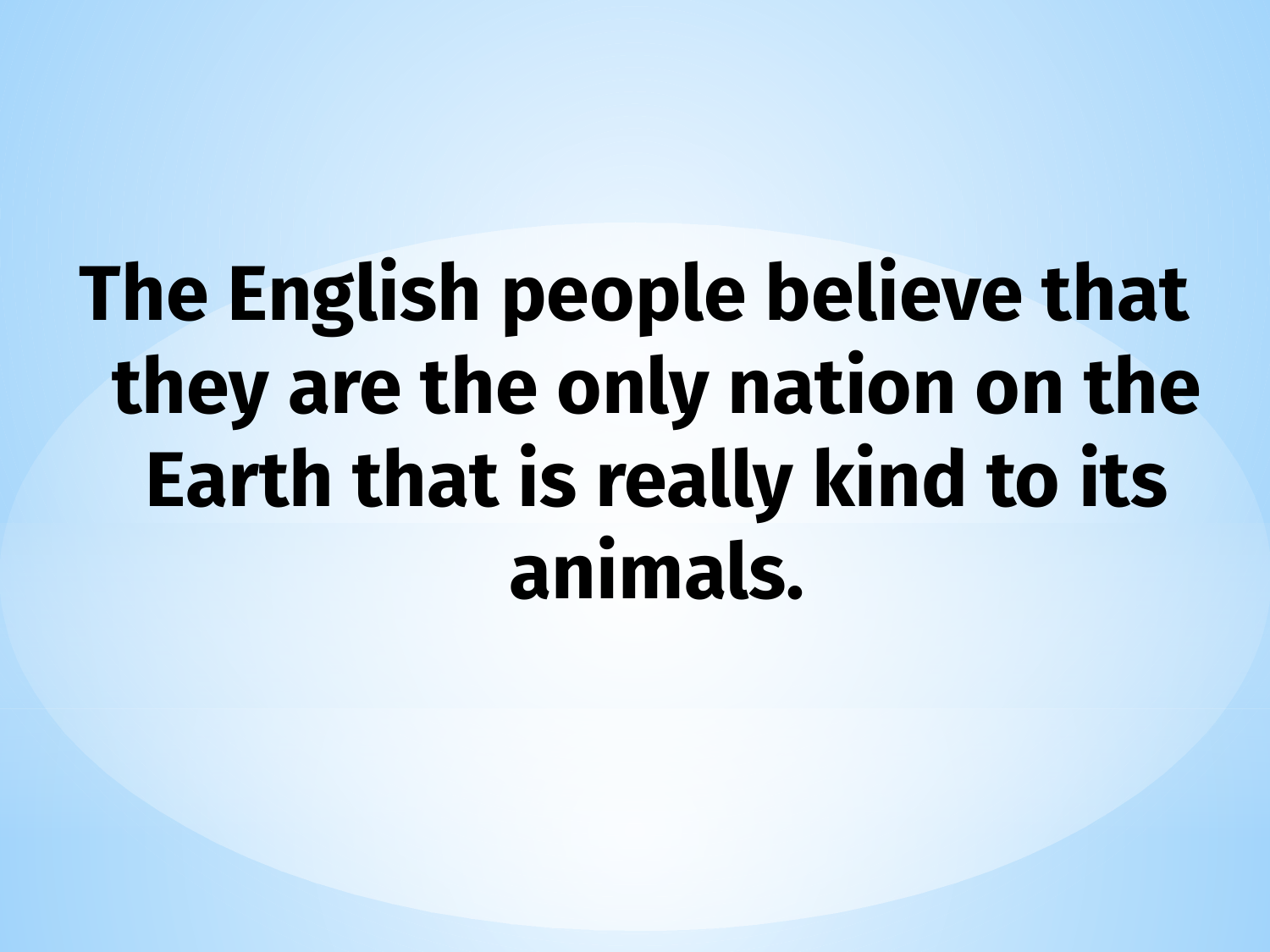

# The English people believe that they are the only nation on the Earth that is really kind to its animals.